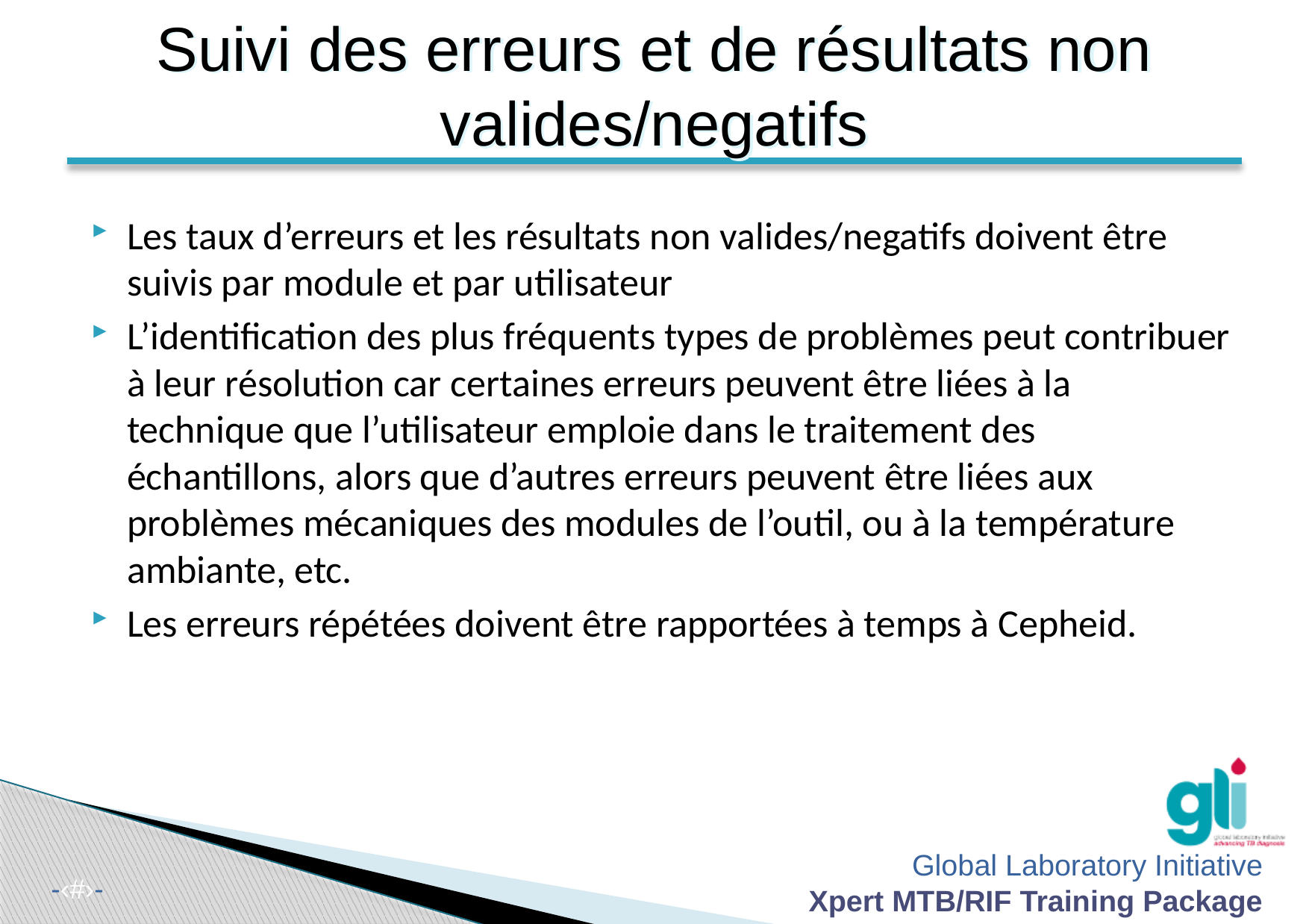

Suivi des erreurs et de résultats non valides/negatifs
Les taux d’erreurs et les résultats non valides/negatifs doivent être suivis par module et par utilisateur
L’identification des plus fréquents types de problèmes peut contribuer à leur résolution car certaines erreurs peuvent être liées à la technique que l’utilisateur emploie dans le traitement des échantillons, alors que d’autres erreurs peuvent être liées aux problèmes mécaniques des modules de l’outil, ou à la température ambiante, etc.
Les erreurs répétées doivent être rapportées à temps à Cepheid.